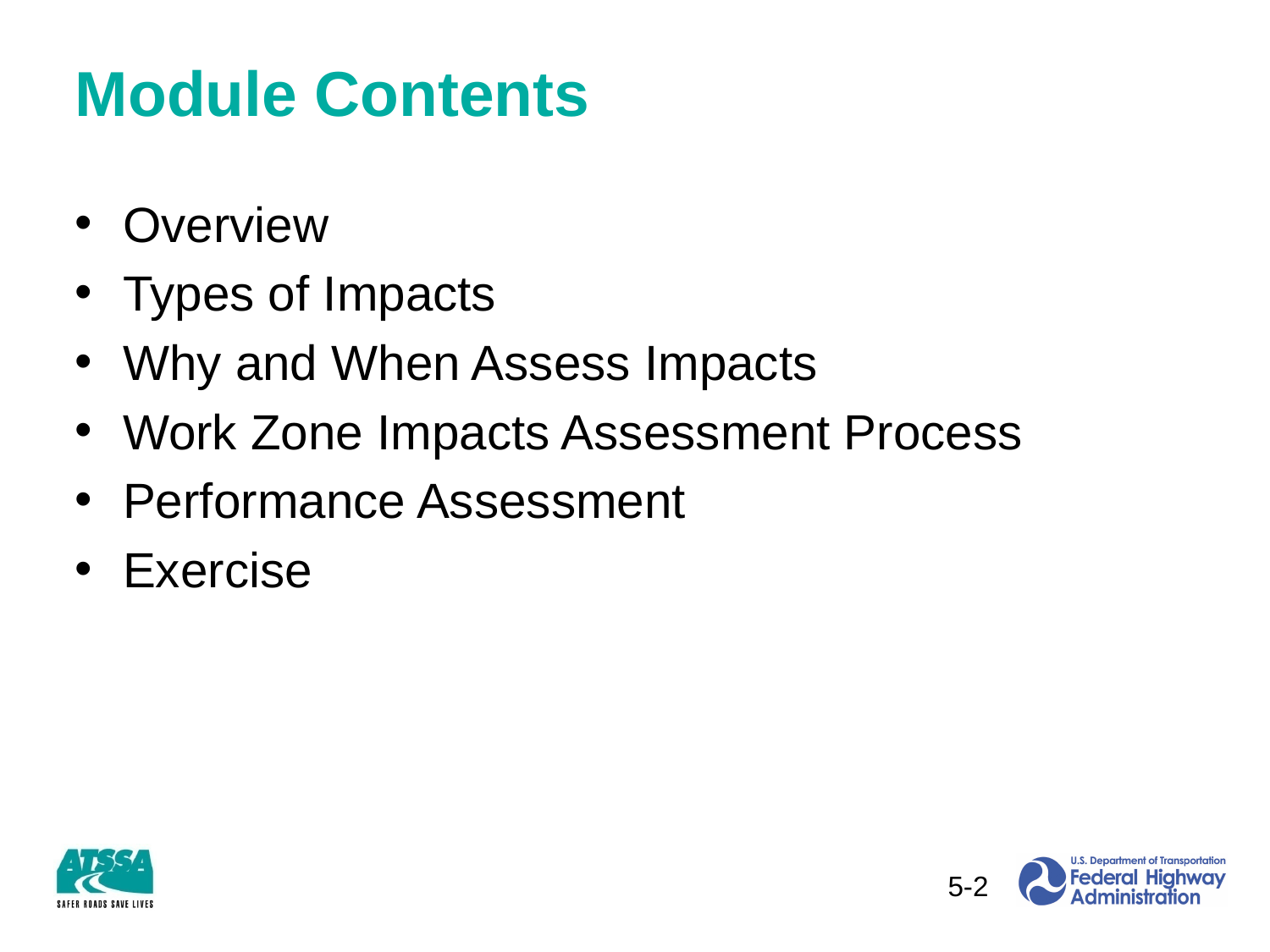

# Module Contents
Overview
Types of Impacts
Why and When Assess Impacts
Work Zone Impacts Assessment Process
Performance Assessment
Exercise